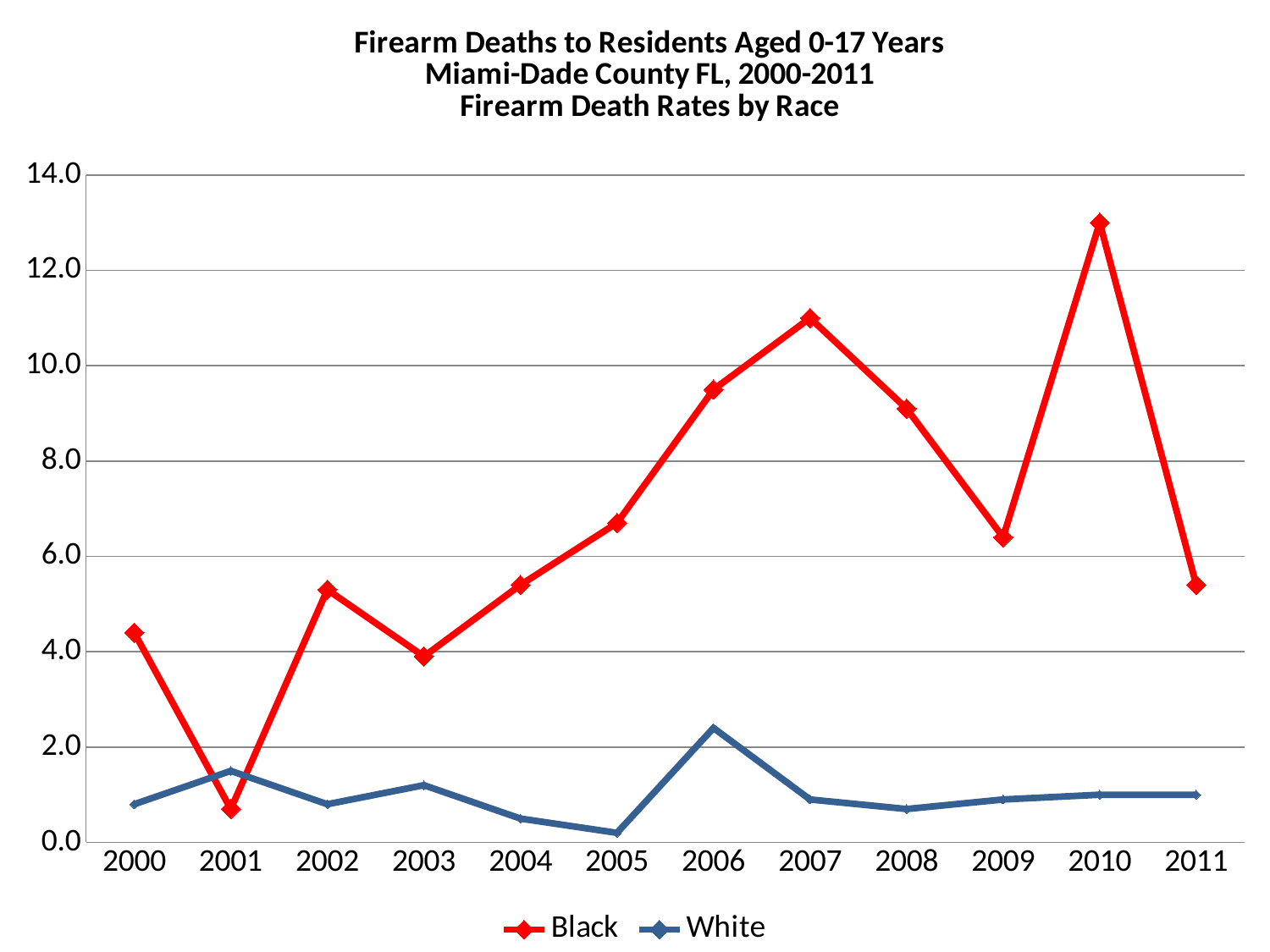

### Chart: Firearm Deaths to Residents Aged 0-17 Years
Miami-Dade County FL, 2000-2011
Firearm Death Rates by Race

| Category | Black | White |
|---|---|---|
| 2000 | 4.4 | 0.8 |
| 2001 | 0.7 | 1.5 |
| 2002 | 5.3 | 0.8 |
| 2003 | 3.9 | 1.2 |
| 2004 | 5.4 | 0.5 |
| 2005 | 6.7 | 0.2 |
| 2006 | 9.5 | 2.4 |
| 2007 | 11.0 | 0.9 |
| 2008 | 9.1 | 0.7 |
| 2009 | 6.4 | 0.9 |
| 2010 | 13.0 | 1.0 |
| 2011 | 5.4 | 1.0 |